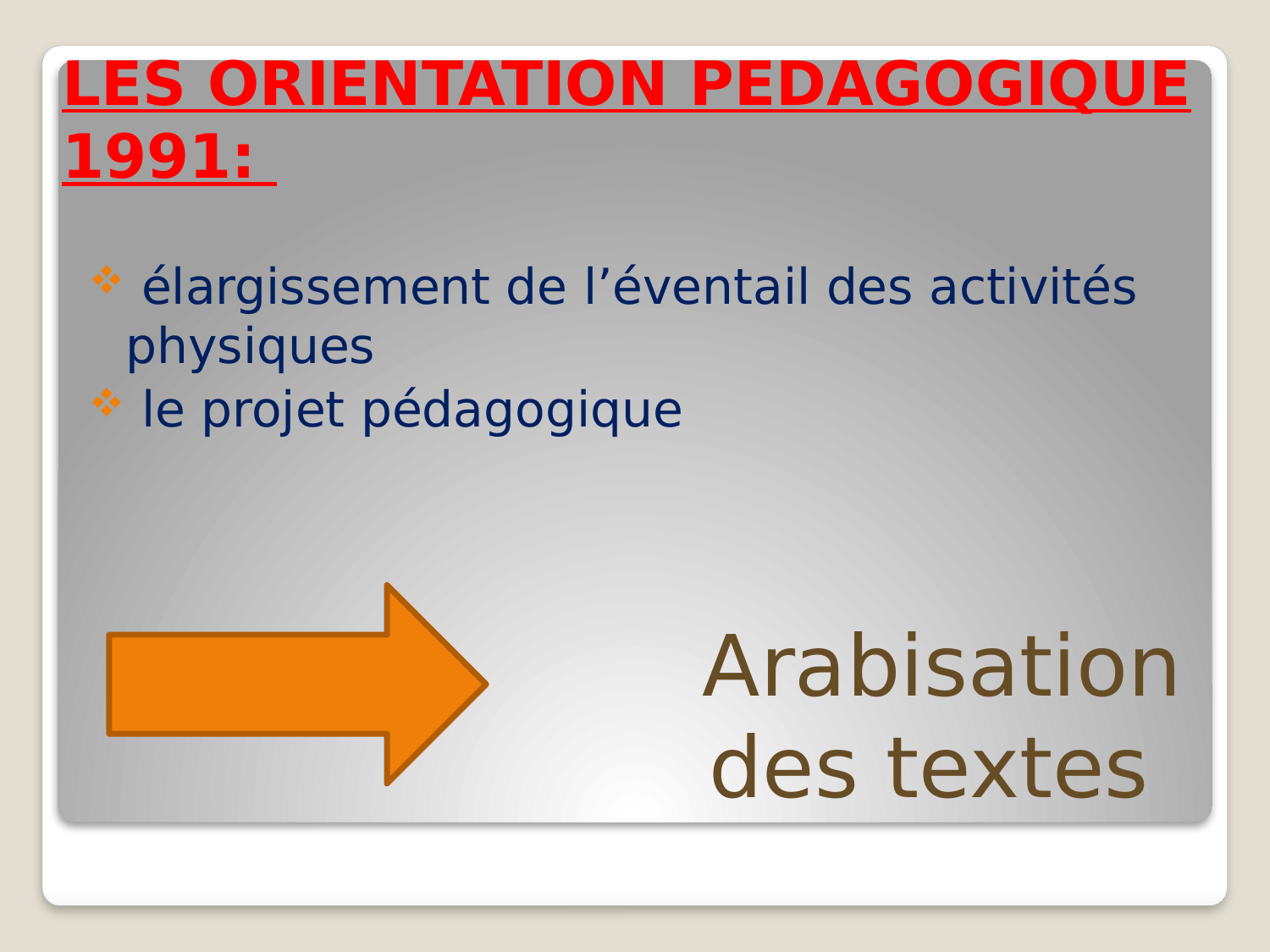

# LES ORIENTATION PEDAGOGIQUE 1991:

 élargissement de l’éventail des activités physiques
 le projet pédagogique

Arabisation des textes